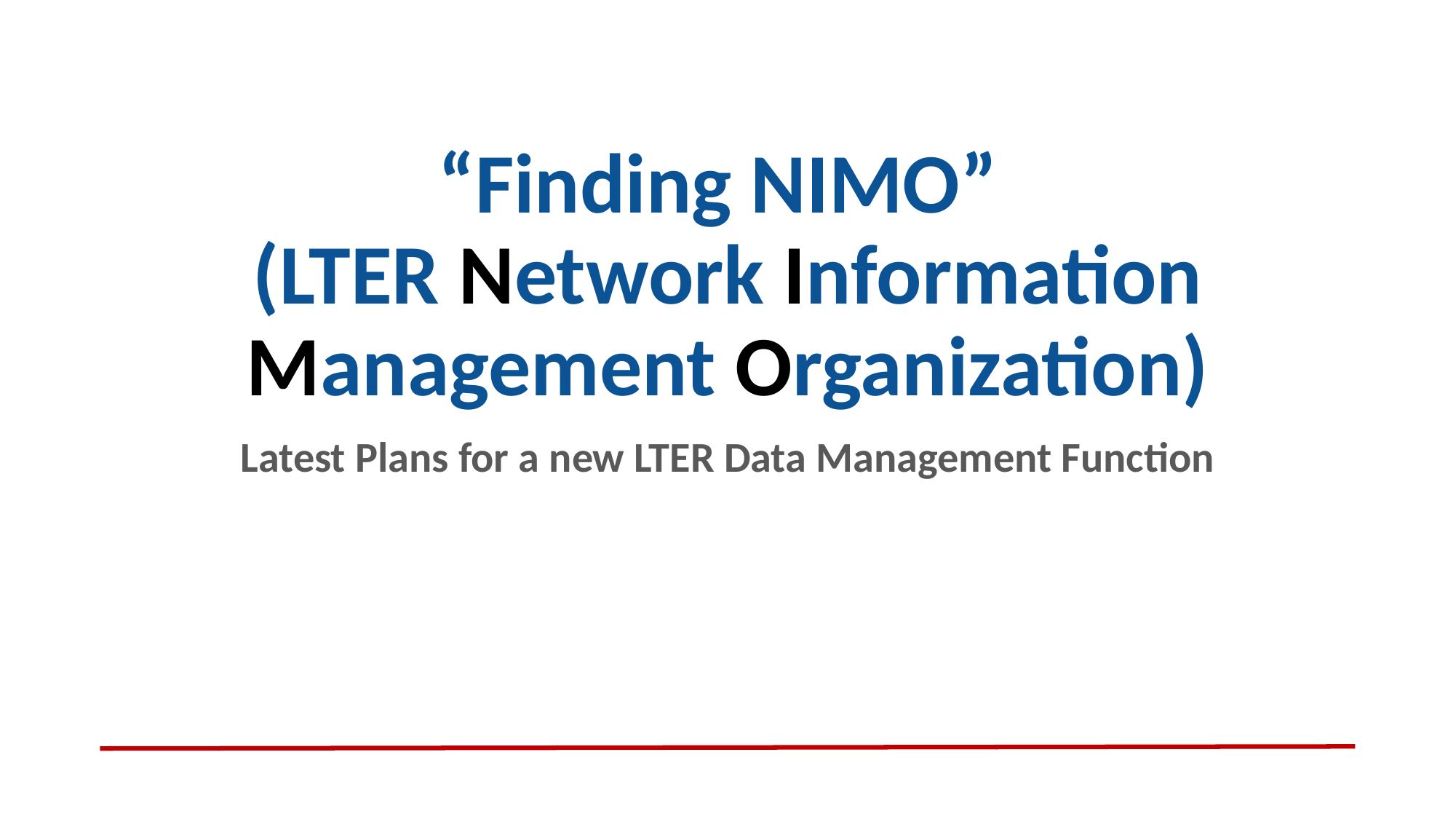

# “Finding NIMO” (LTER Network Information Management Organization)
Latest Plans for a new LTER Data Management Function